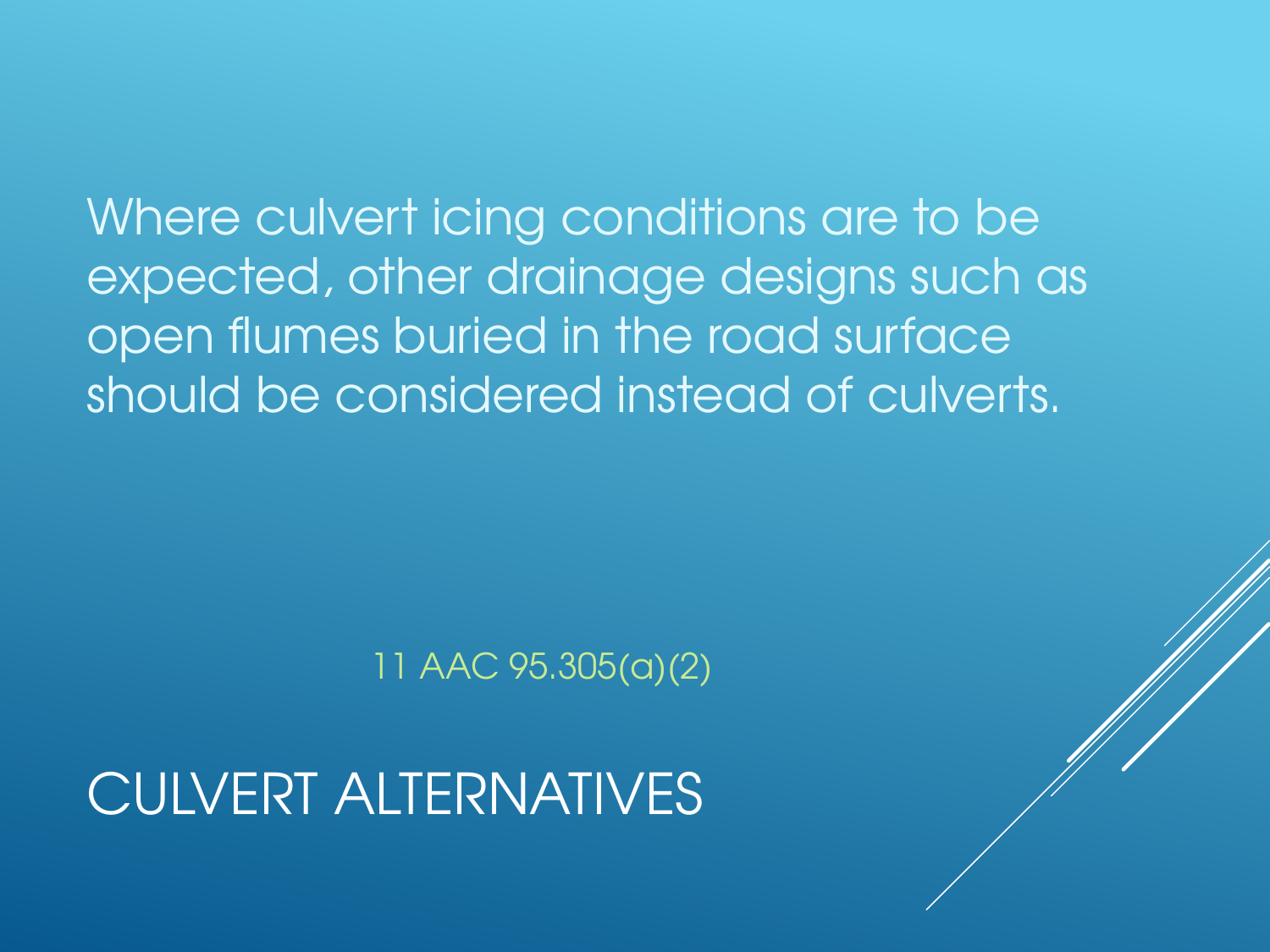

Where culvert icing conditions are to be expected, other drainage designs such as open flumes buried in the road surface should be considered instead of culverts.

										   11 AAC 95.305(a)(2)
# Culvert alternatives